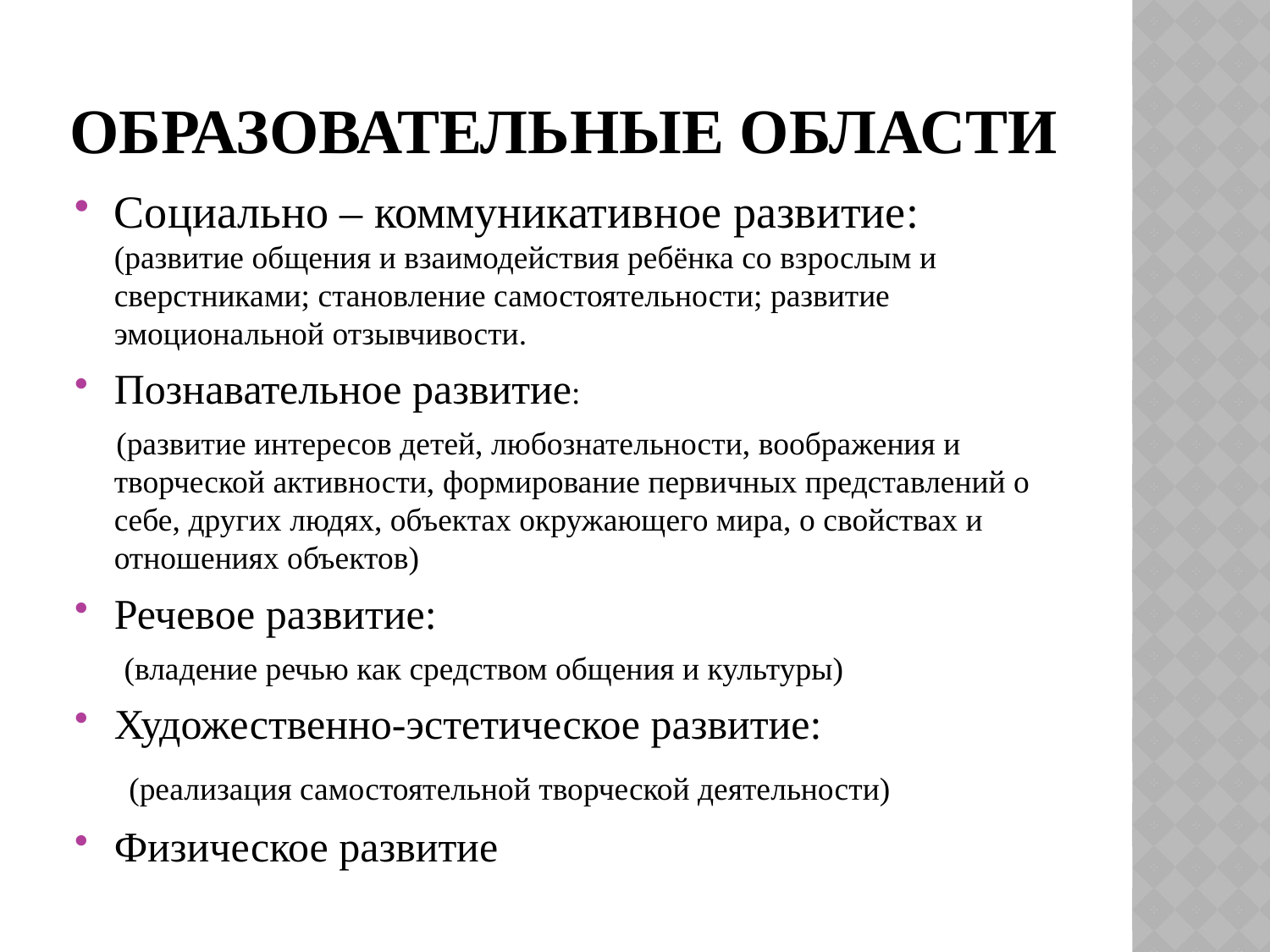

# Образовательные области
Социально – коммуникативное развитие: (развитие общения и взаимодействия ребёнка со взрослым и сверстниками; становление самостоятельности; развитие эмоциональной отзывчивости.
Познавательное развитие:
     (развитие интересов детей, любознательности, воображения и творческой активности, формирование первичных представлений о себе, других людях, объектах окружающего мира, о свойствах и отношениях объектов)
Речевое развитие:
      (владение речью как средством общения и культуры)
Художественно-эстетическое развитие:
     (реализация самостоятельной творческой деятельности)
Физическое развитие